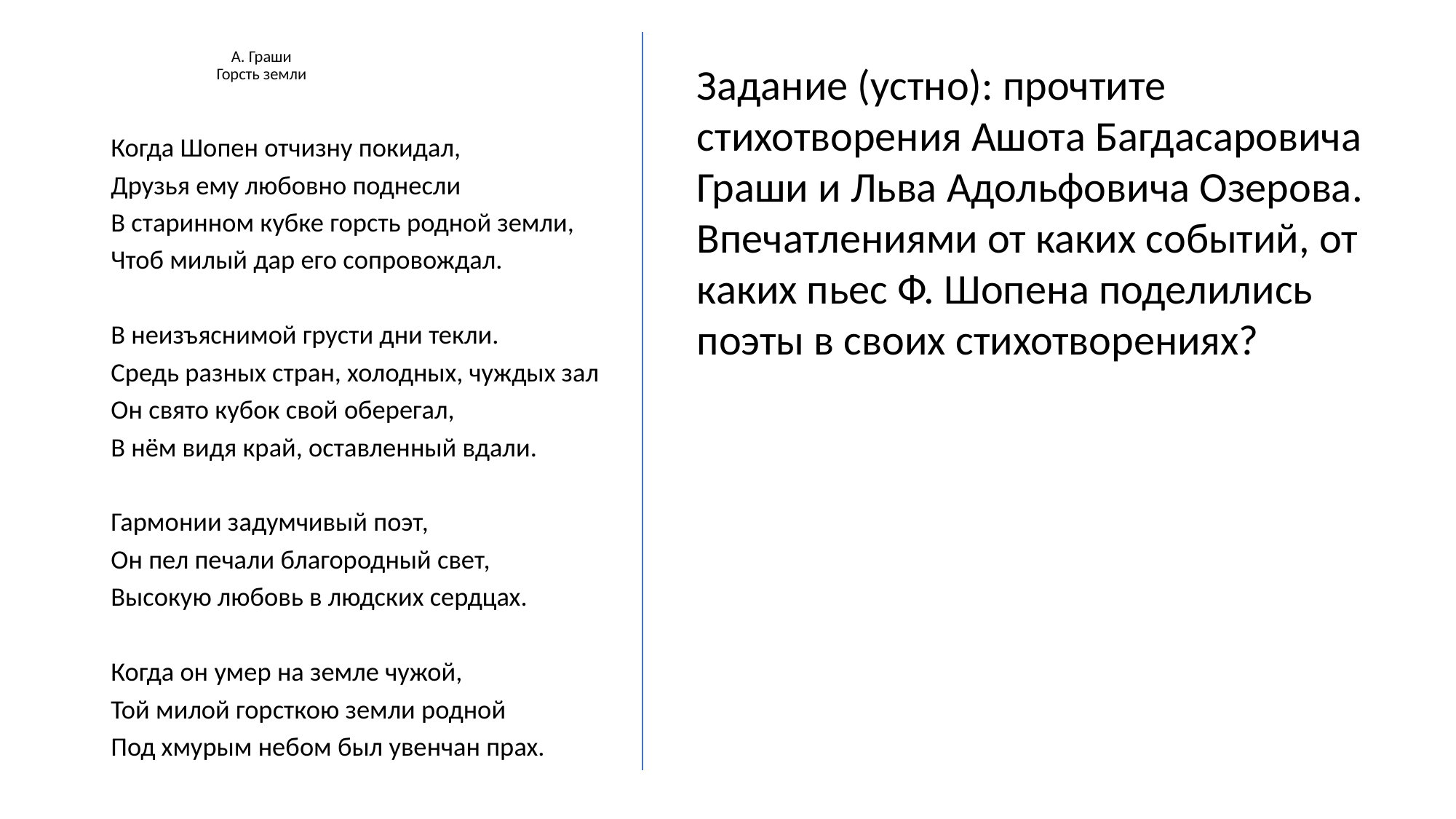

# А. Граши Горсть земли
Задание (устно): прочтите стихотворения Ашота Багдасаровича Граши и Льва Адольфовича Озерова. Впечатлениями от каких событий, от каких пьес Ф. Шопена поделились поэты в своих стихотворениях?
Когда Шопен отчизну покидал,
Друзья ему любовно поднесли
В старинном кубке горсть родной земли,
Чтоб милый дар его сопровождал.

В неизъяснимой грусти дни текли.
Средь разных стран, холодных, чуждых зал
Он свято кубок свой оберегал,
В нём видя край, оставленный вдали.

Гармонии задумчивый поэт,
Он пел печали благородный свет,
Высокую любовь в людских сердцах.

Когда он умер на земле чужой,
Той милой горсткою земли родной
Под хмурым небом был увенчан прах.